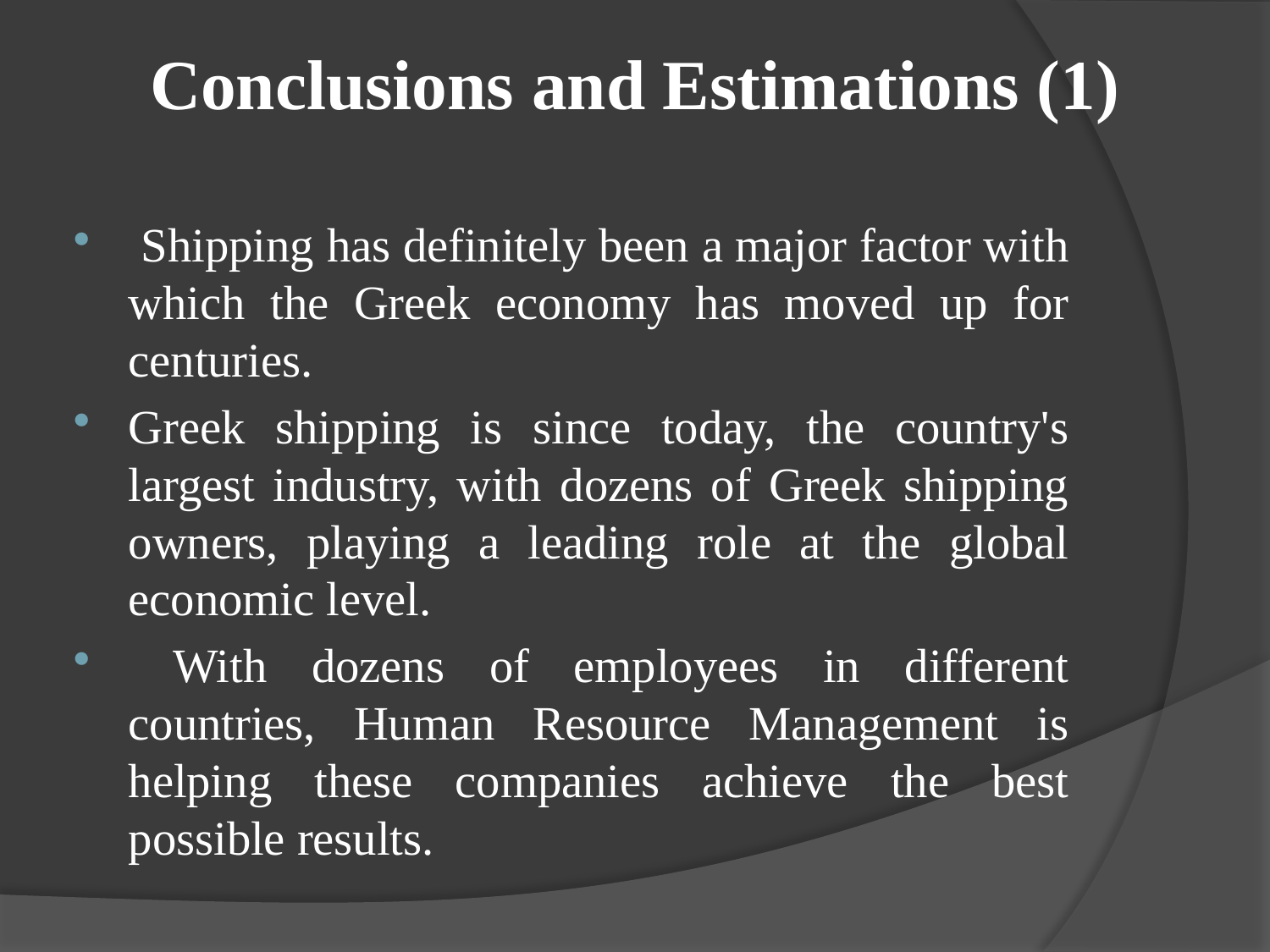

# Conclusions and Estimations (1)
 Shipping has definitely been a major factor with which the Greek economy has moved up for centuries.
Greek shipping is since today, the country's largest industry, with dozens of Greek shipping owners, playing a leading role at the global economic level.
 With dozens of employees in different countries, Human Resource Management is helping these companies achieve the best possible results.